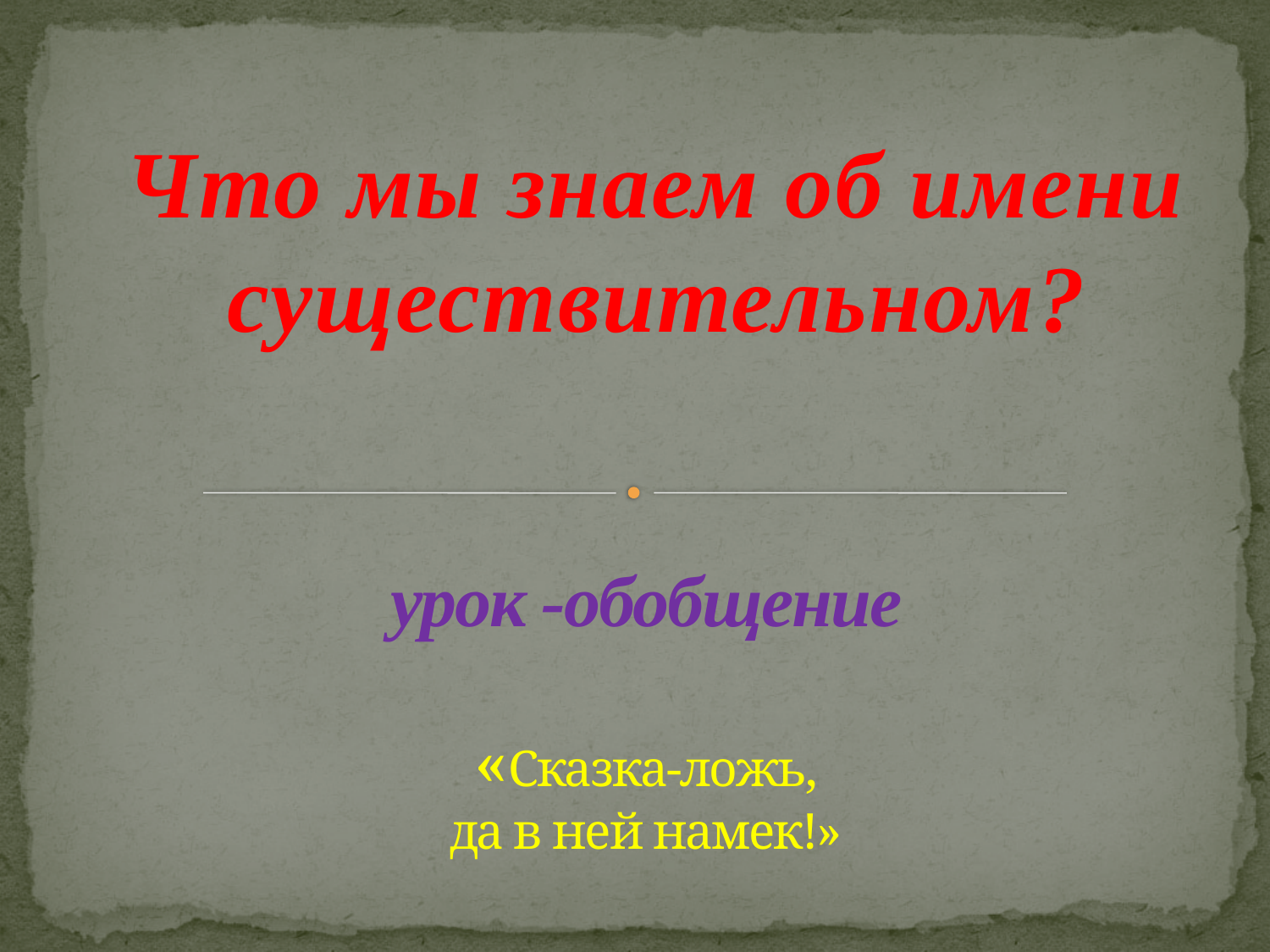

Что мы знаем об имени существительном?
# урок -обобщение «Сказка-ложь, да в ней намек!»